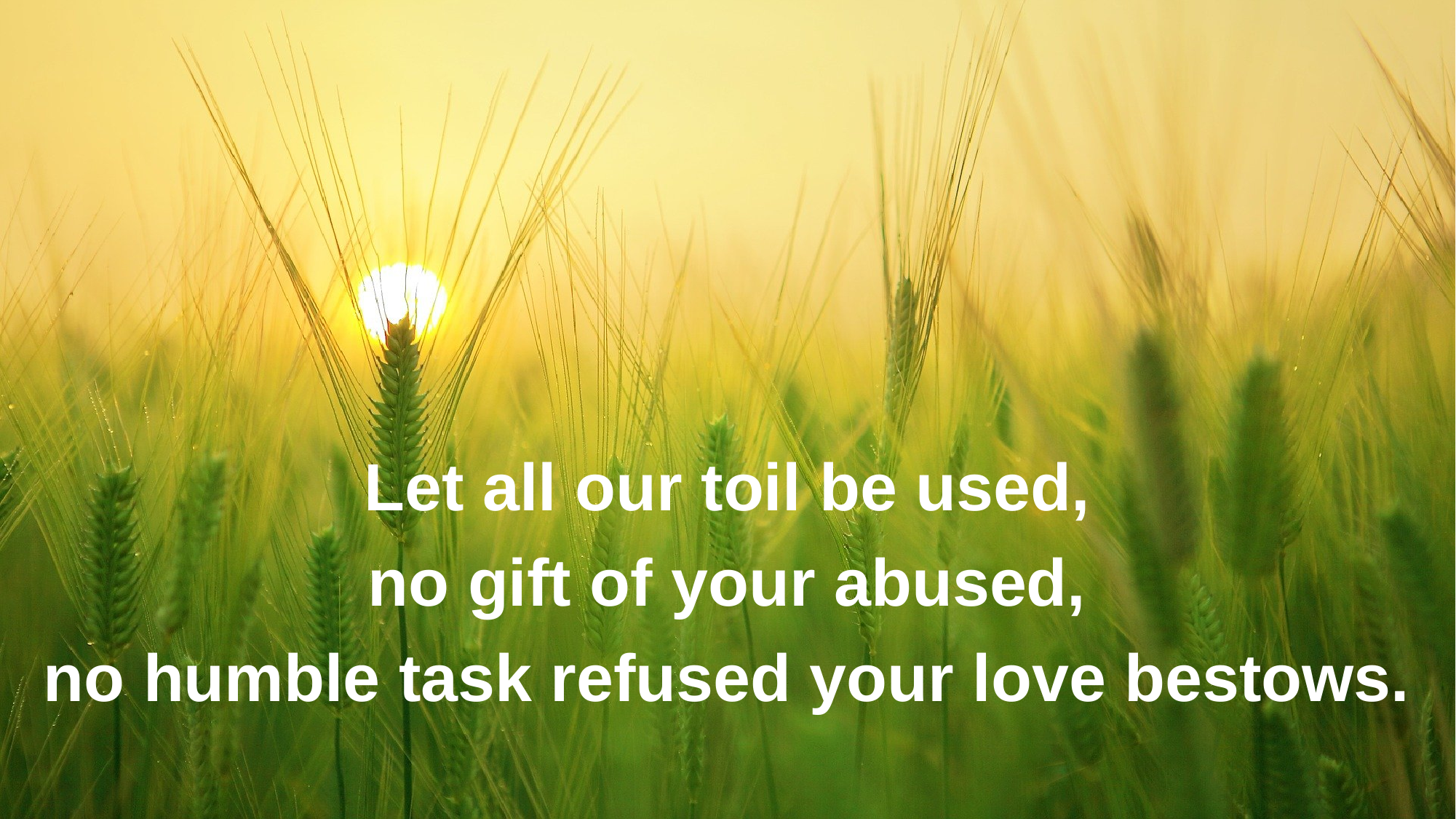

Let all our toil be used,
no gift of your abused,
no humble task refused your love bestows.